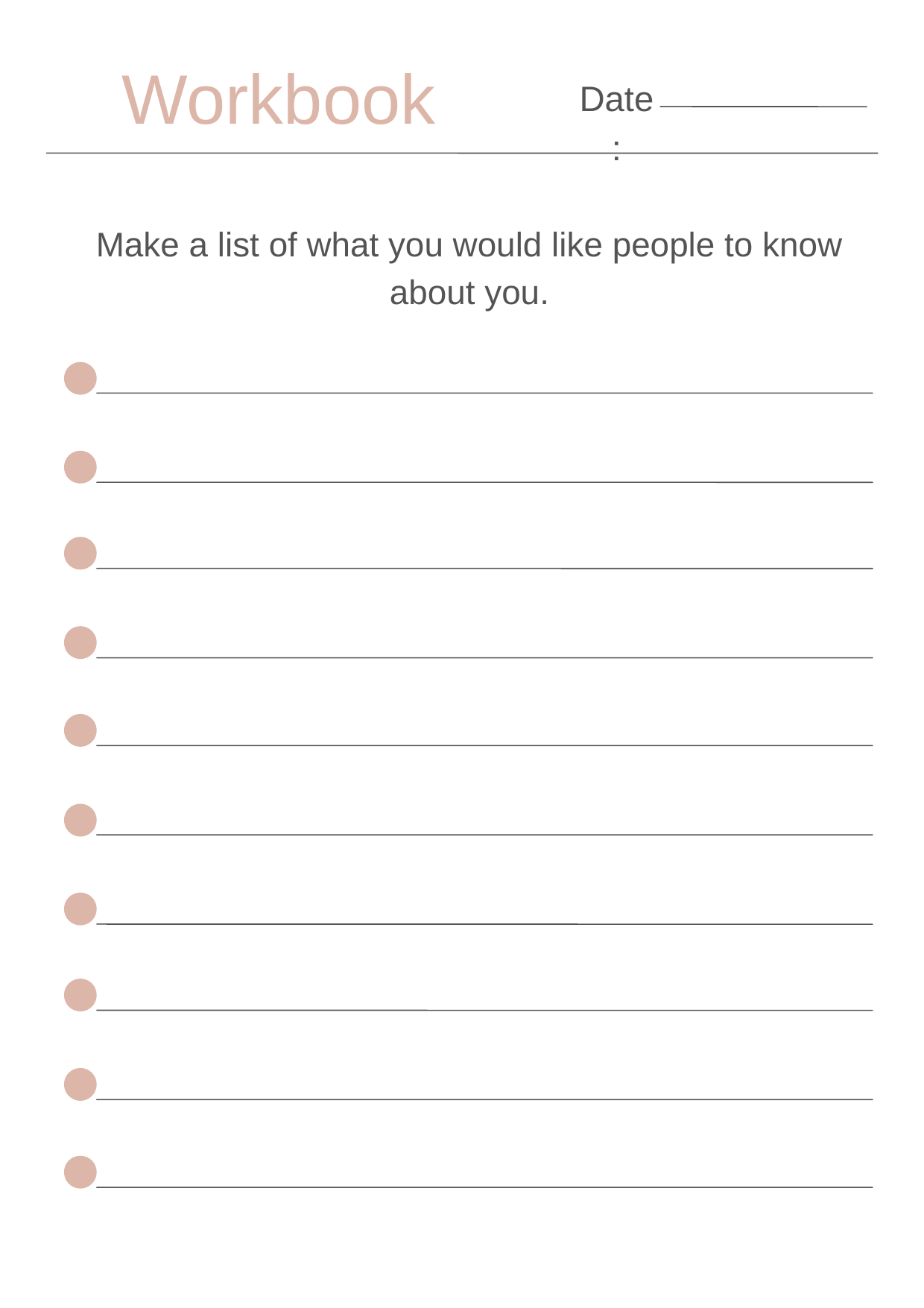

Workbook
Date:

Make a list of what you would like people to know about you.